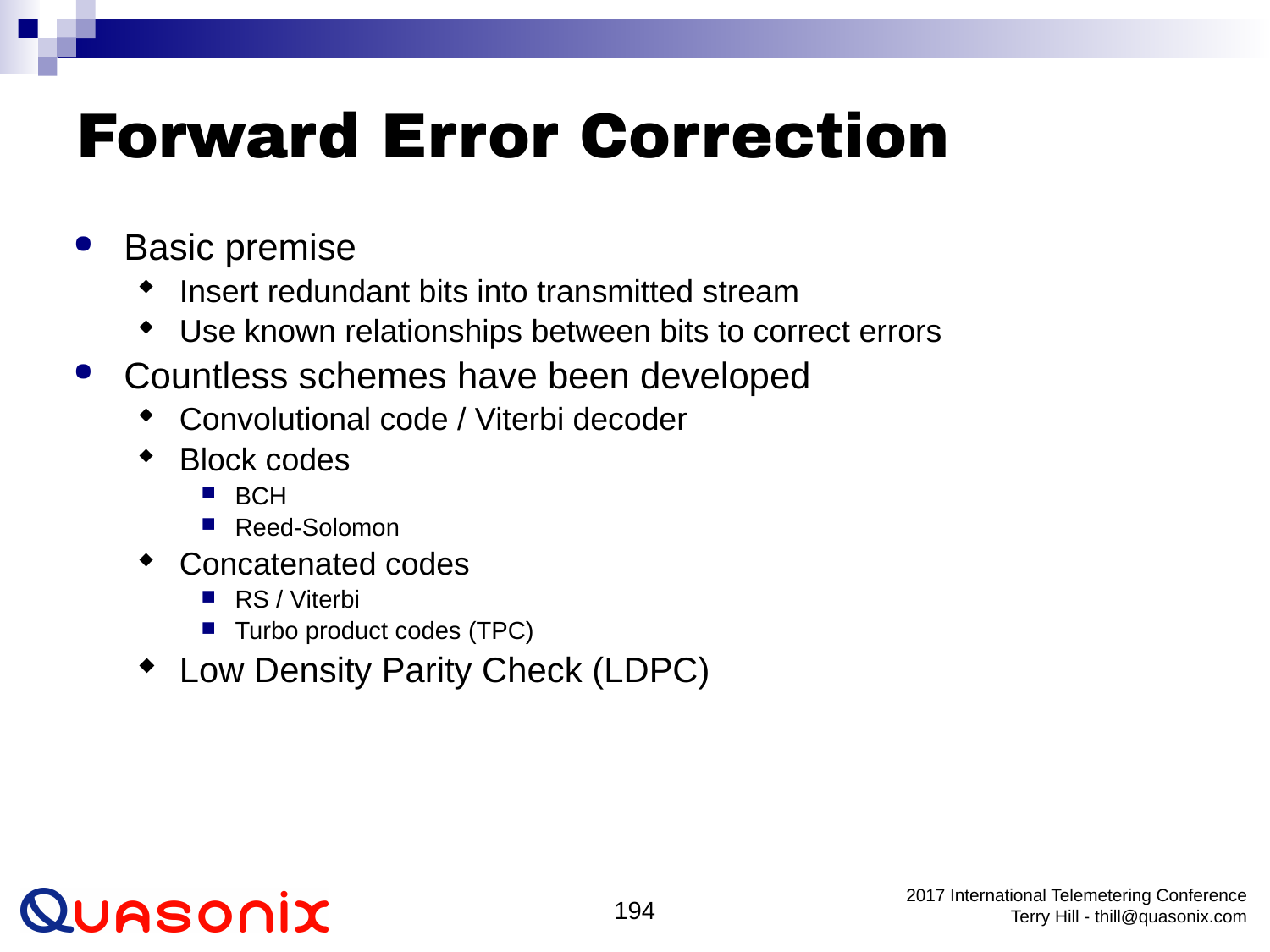

# Forward Error Correction
Basic premise
Insert redundant bits into transmitted stream
Use known relationships between bits to correct errors
Countless schemes have been developed
Convolutional code / Viterbi decoder
Block codes
BCH
Reed-Solomon
Concatenated codes
RS / Viterbi
Turbo product codes (TPC)
Low Density Parity Check (LDPC)